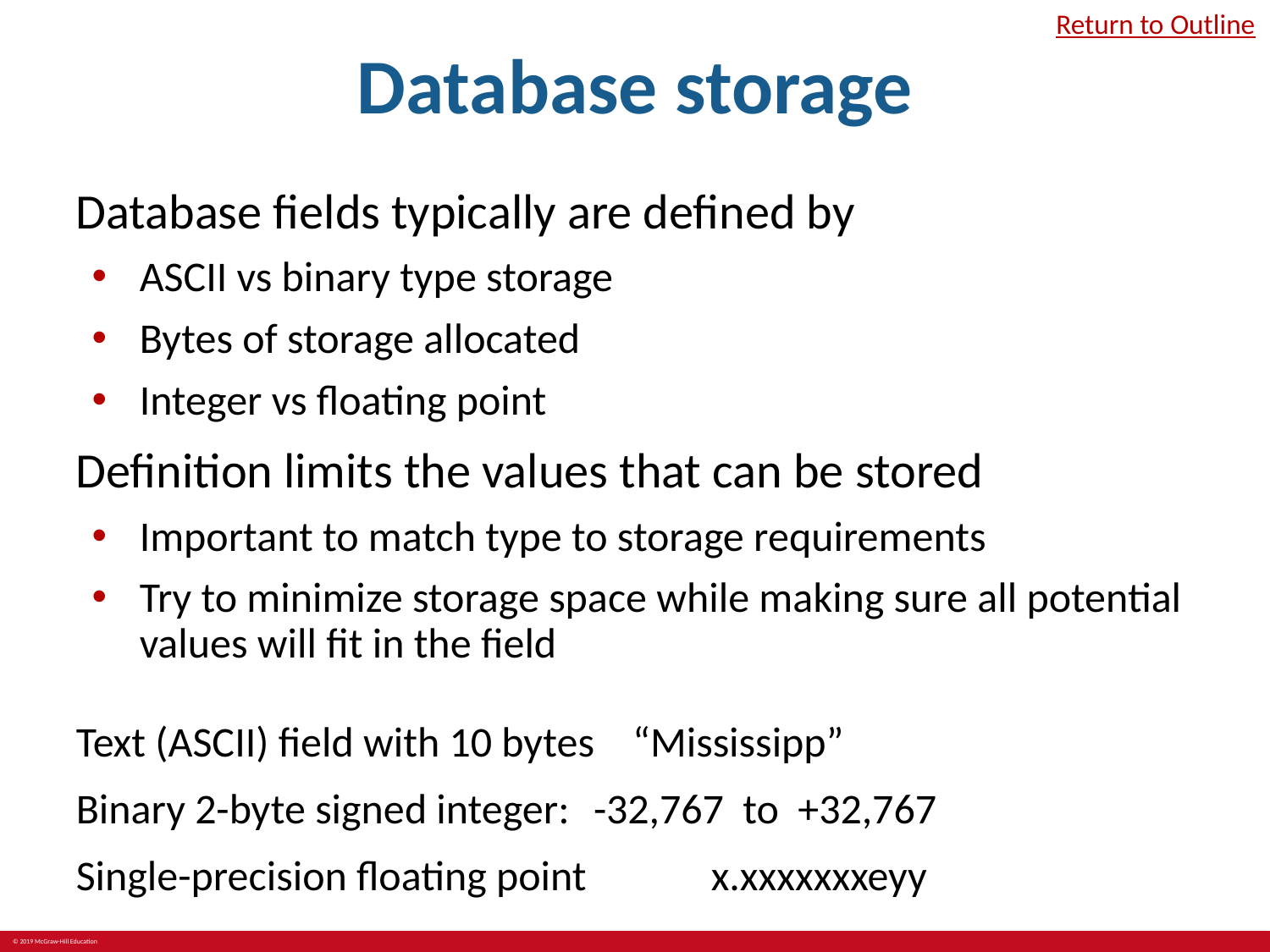

# Database storage
Return to Outline
Database fields typically are defined by
ASCII vs binary type storage
Bytes of storage allocated
Integer vs floating point
Definition limits the values that can be stored
Important to match type to storage requirements
Try to minimize storage space while making sure all potential values will fit in the field
Text (ASCII) field with 10 bytes    “Mississipp”
Binary 2-byte signed integer:	 -32,767  to  +32,767
Single-precision floating point	x.xxxxxxxeyy